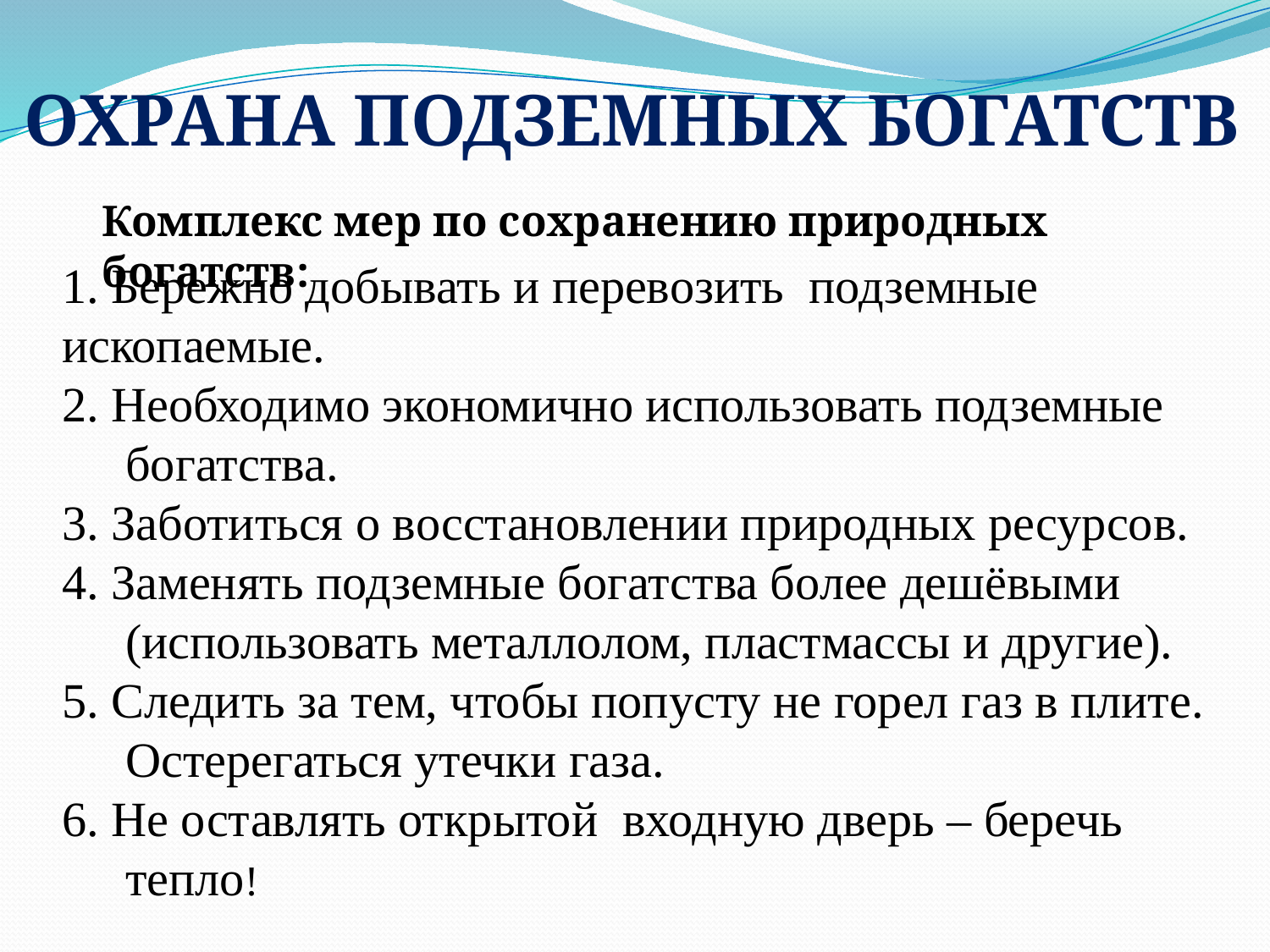

Охрана подземных богатств
Комплекс мер по сохранению природных богатств:
1. Бережно добывать и перевозить  подземные ископаемые.
2. Необходимо экономично использовать подземные богатства.
3. Заботиться о восстановлении природных ресурсов.
4. Заменять подземные богатства более дешёвыми (использовать металлолом, пластмассы и другие).
5. Следить за тем, чтобы попусту не горел газ в плите. Остерегаться утечки газа.
6. Не оставлять открытой  входную дверь – беречь тепло!